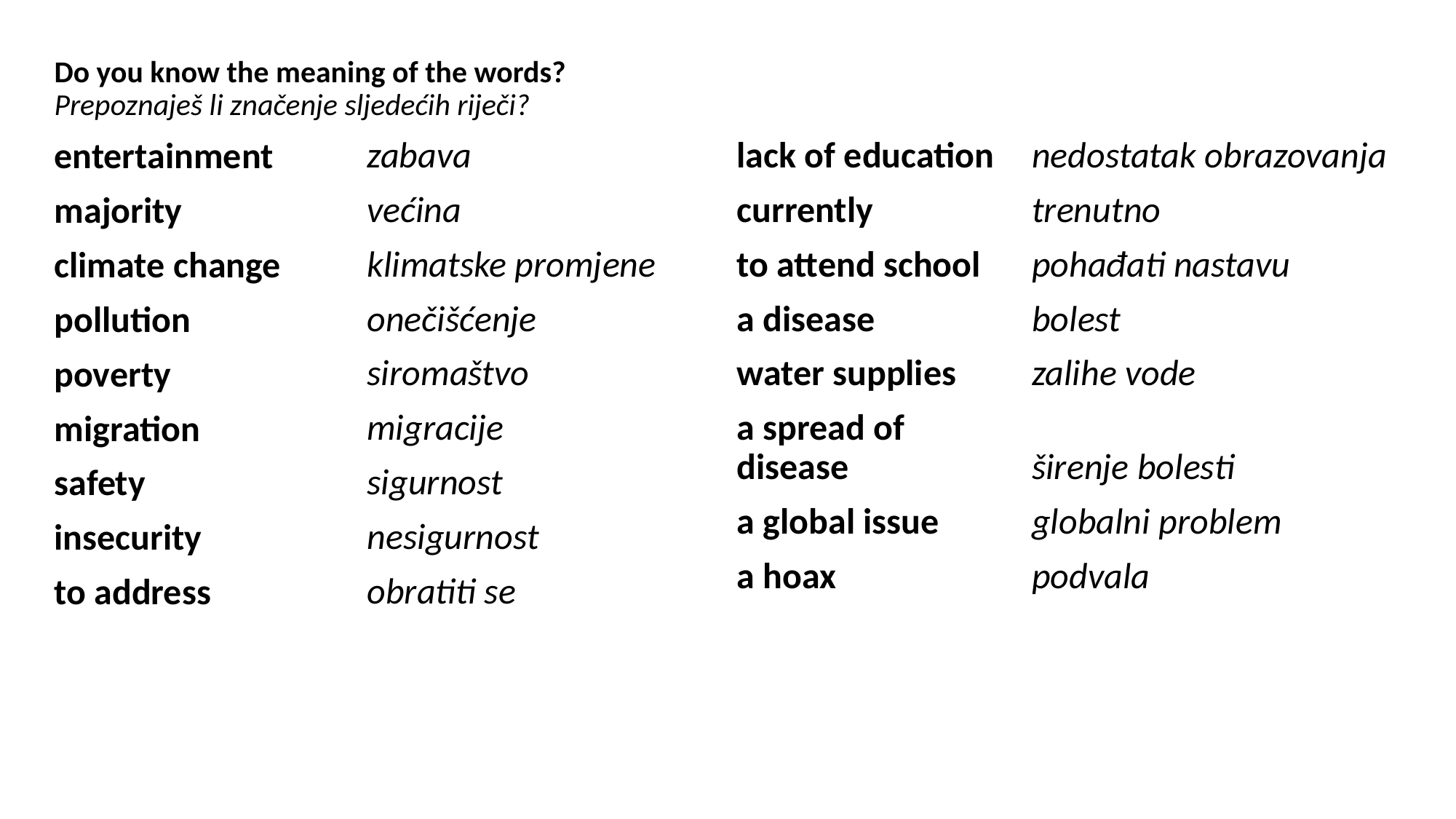

Do you know the meaning of the words?
Prepoznaješ li značenje sljedećih riječi?
entertainment
majority
climate change
pollution
poverty
migration
safety
insecurity
to address
nedostatak obrazovanja
trenutno
pohađati nastavu
bolest
zalihe vode
širenje bolesti
globalni problem
podvala
zabava
većina
klimatske promjene
onečišćenje
siromaštvo
migracije
sigurnost
nesigurnost
obratiti se
lack of education
currently
to attend school
a disease
water supplies
a spread of disease
a global issue
a hoax